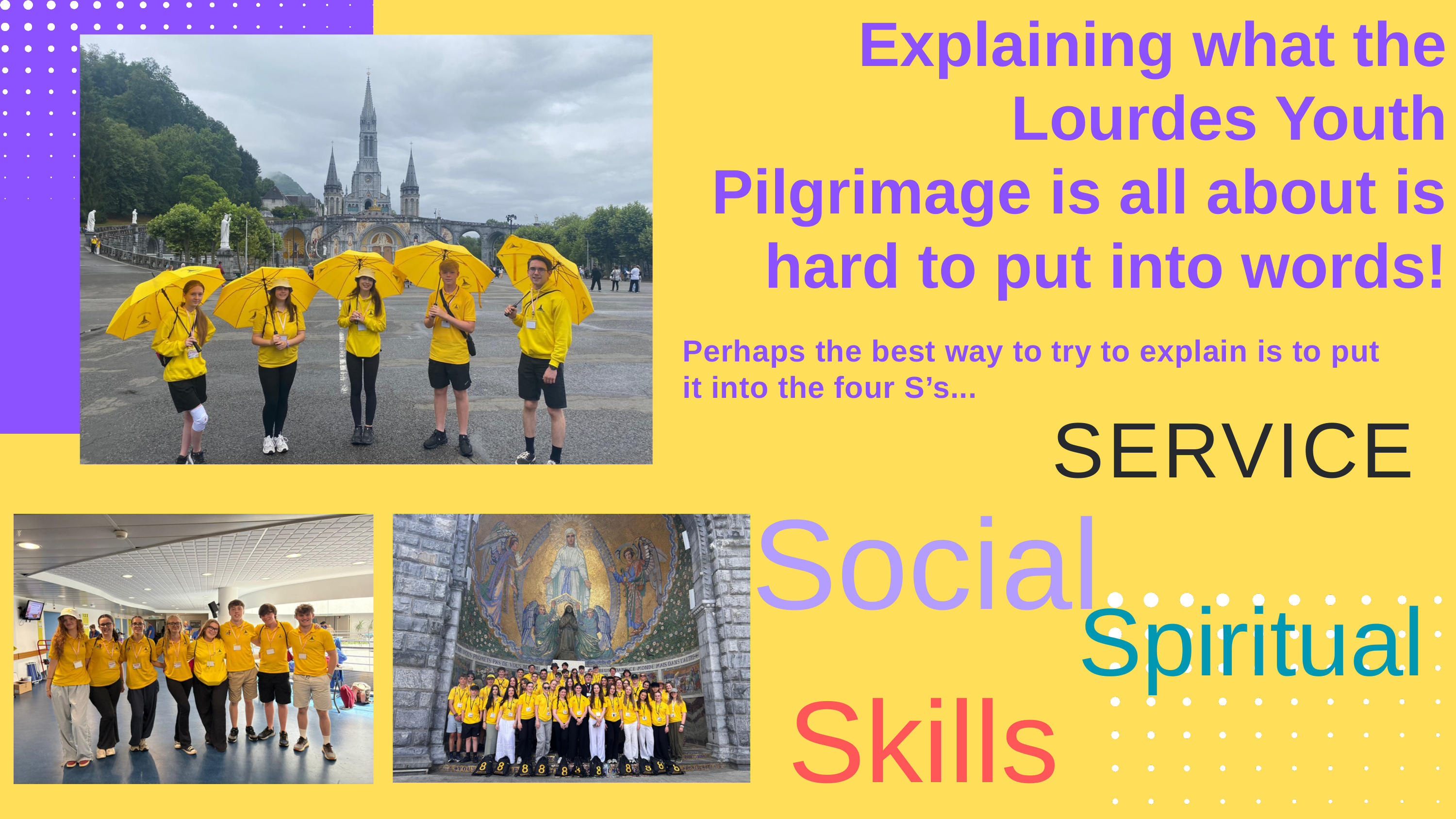

Explaining what the Lourdes Youth Pilgrimage is all about is hard to put into words!

Perhaps the best way to try to explain is to put it into the four S’s...
SERVICE

Social

Spiritual
Skills